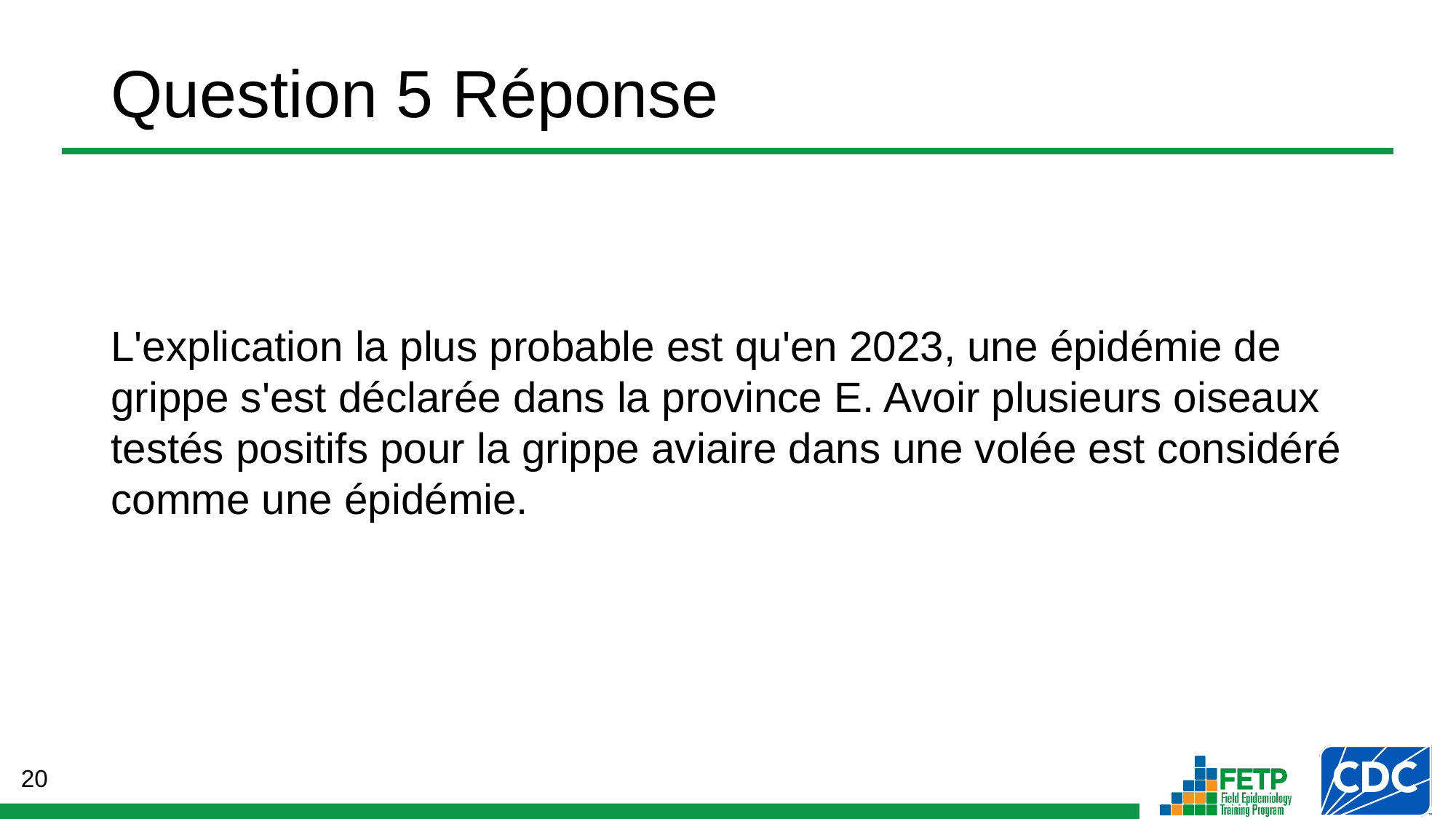

# Question 5 Réponse
L'explication la plus probable est qu'en 2023, une épidémie de grippe s'est déclarée dans la province E. Avoir plusieurs oiseaux testés positifs pour la grippe aviaire dans une volée est considéré comme une épidémie.